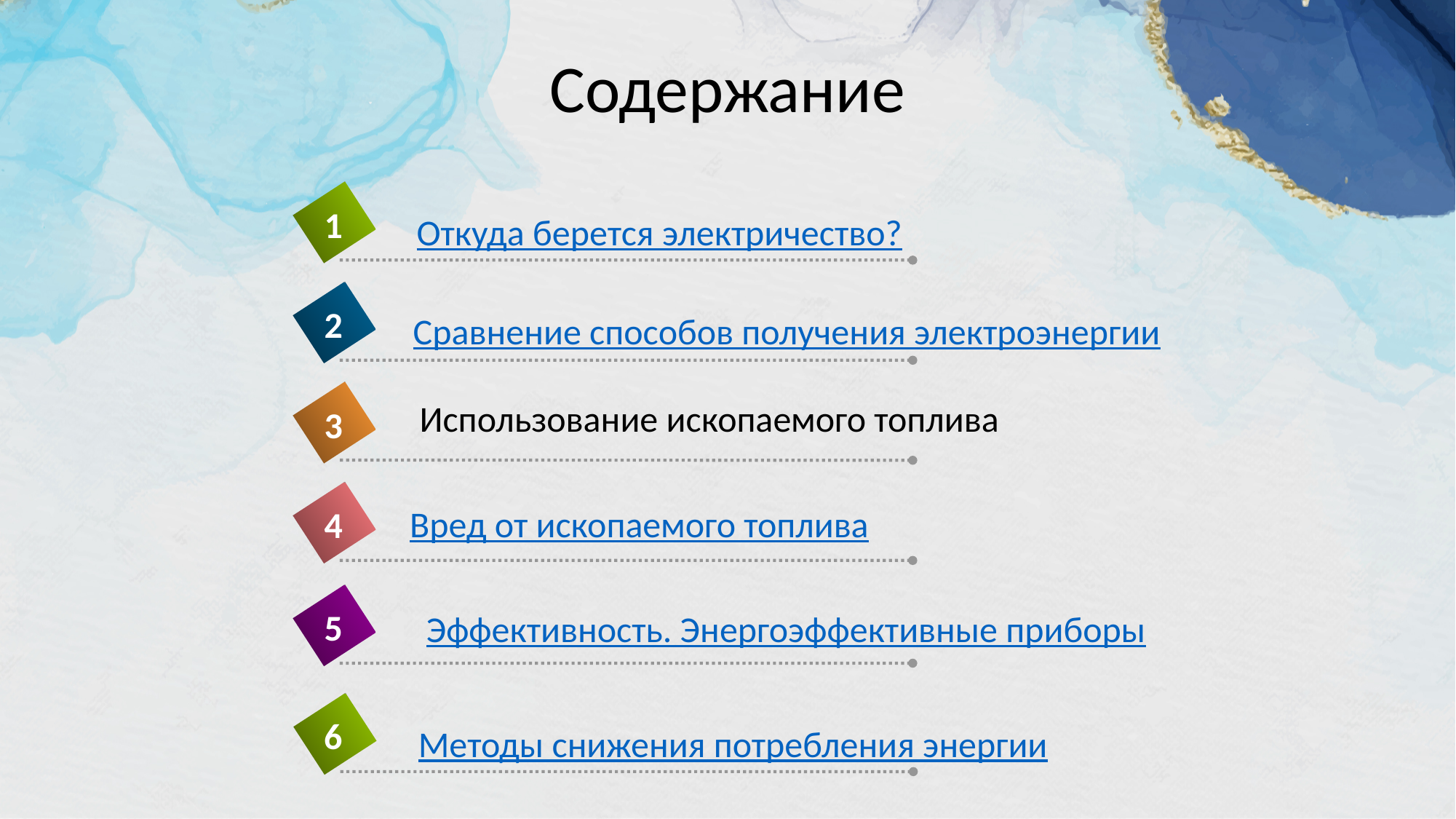

# Содержание

1
Откуда берется электричество?

2
Сравнение способов получения электроэнергии

Использование ископаемого топлива

3

Вред от ископаемого топлива
4

5
Эффективность. Энергоэффективные приборы

6
Методы снижения потребления энергии